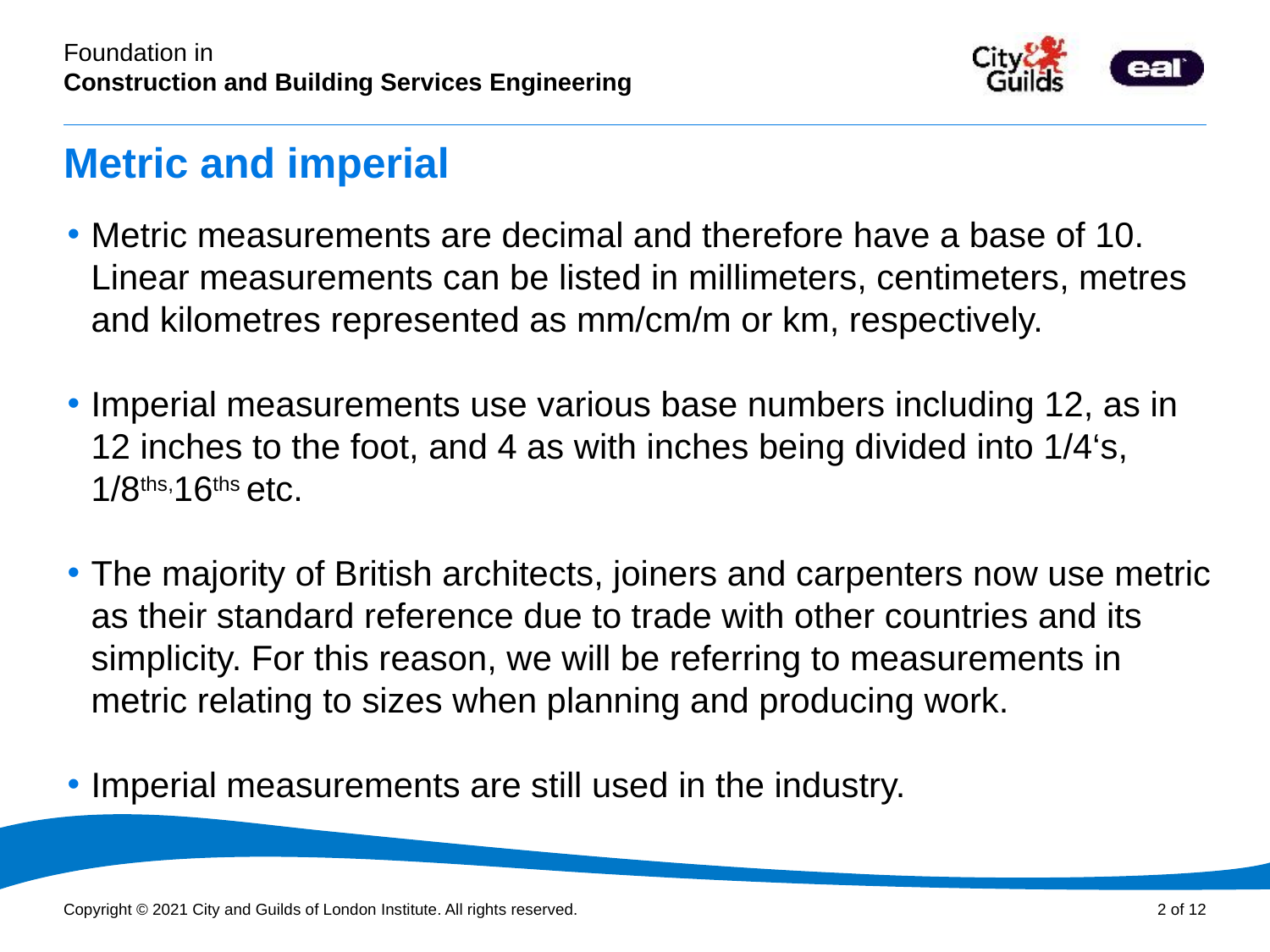

# Metric and imperial
Metric measurements are decimal and therefore have a base of 10. Linear measurements can be listed in millimeters, centimeters, metres and kilometres represented as mm/cm/m or km, respectively.

Imperial measurements use various base numbers including 12, as in 12 inches to the foot, and 4 as with inches being divided into 1/4‘s, 1/8ths,16ths etc.

The majority of British architects, joiners and carpenters now use metric as their standard reference due to trade with other countries and its simplicity. For this reason, we will be referring to measurements in metric relating to sizes when planning and producing work.

Imperial measurements are still used in the industry.